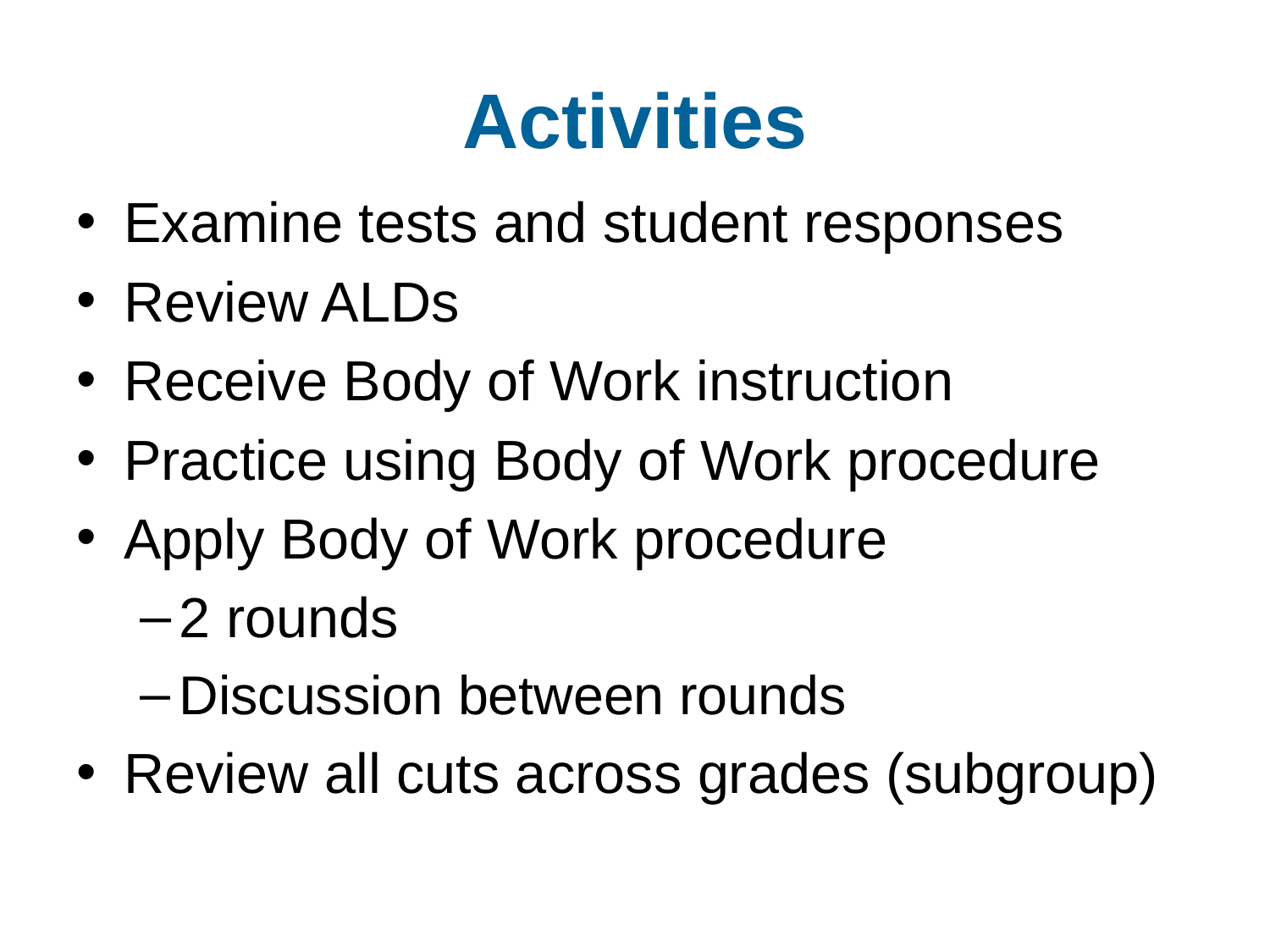

# Activities
Examine tests and student responses
Review ALDs
Receive Body of Work instruction
Practice using Body of Work procedure
Apply Body of Work procedure
2 rounds
Discussion between rounds
Review all cuts across grades (subgroup)